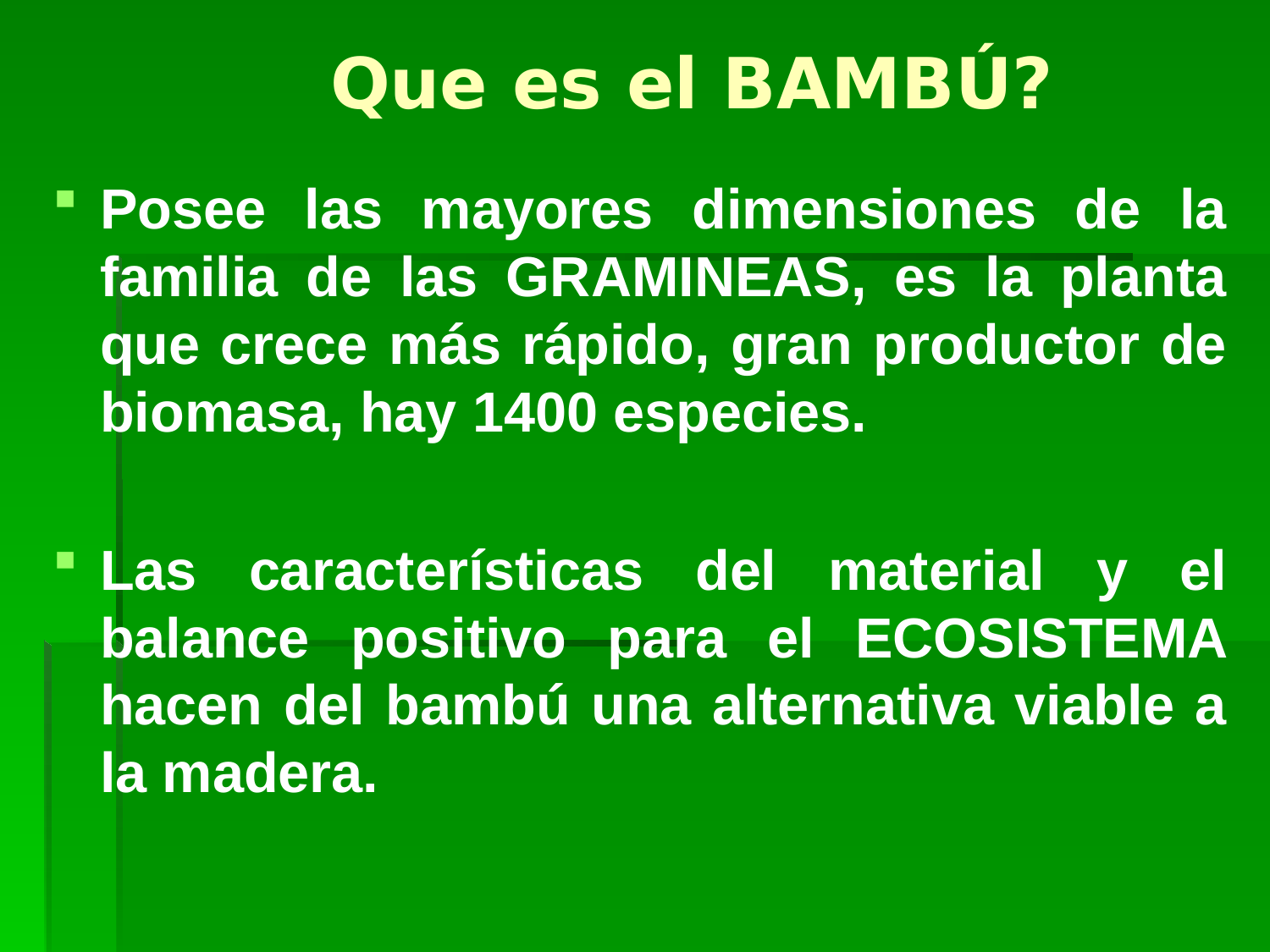

# Que es el BAMBÚ?
Posee las mayores dimensiones de la familia de las GRAMINEAS, es la planta que crece más rápido, gran productor de biomasa, hay 1400 especies.

Las características del material y el balance positivo para el ECOSISTEMA hacen del bambú una alternativa viable a la madera.